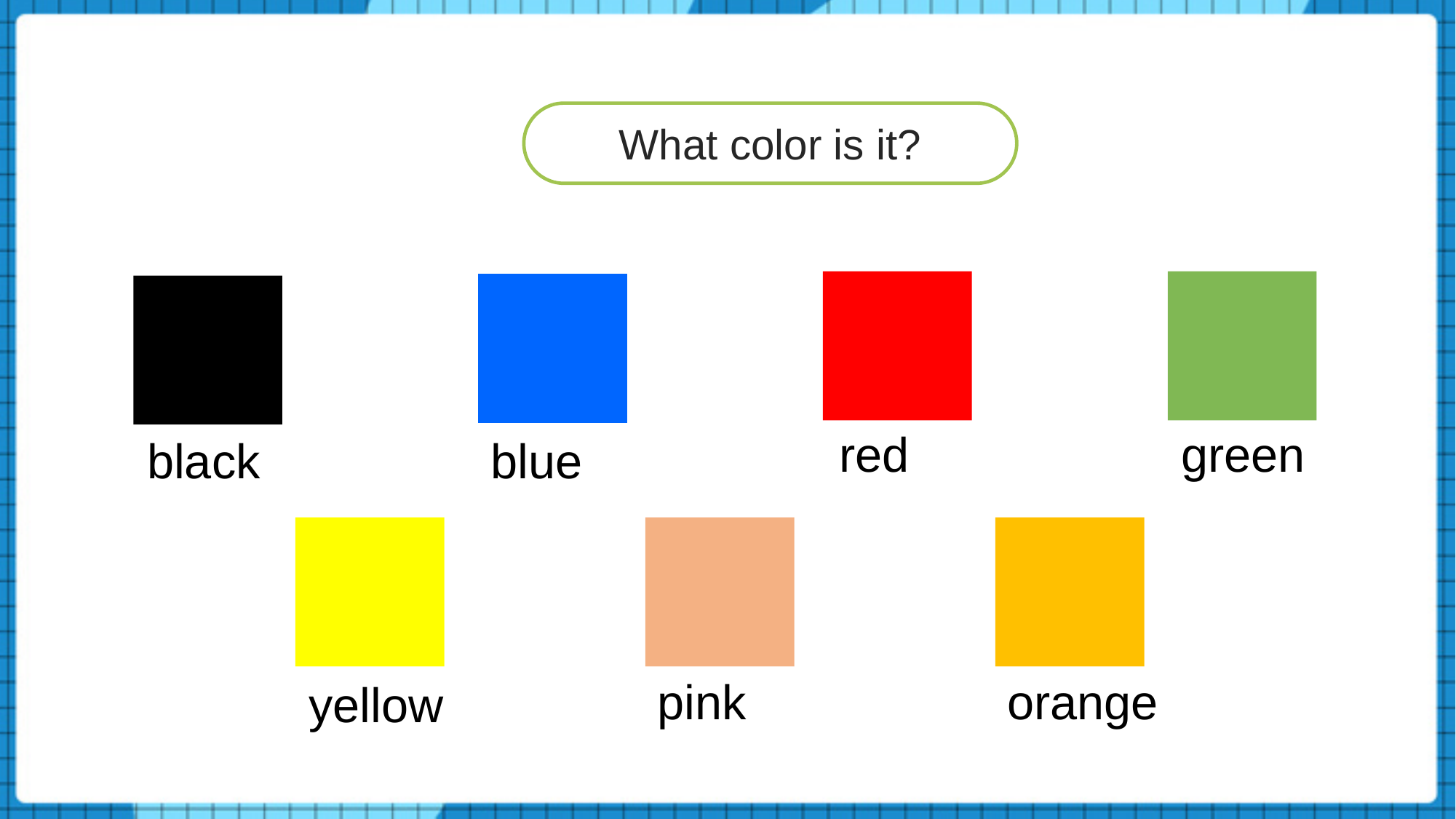

What color is it?

red
green
blue
black

pink
orange
yellow